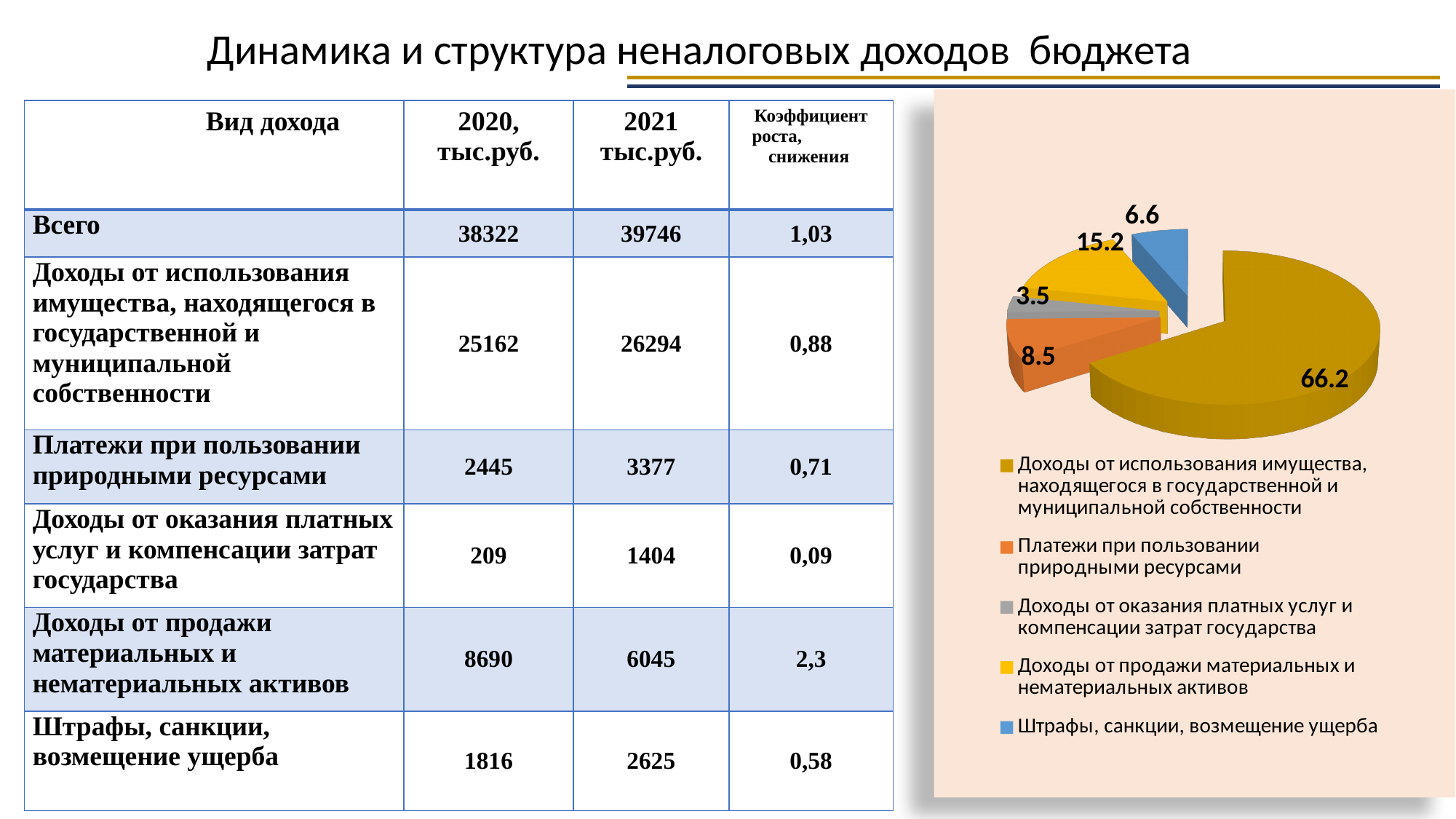

# Динамика и структура неналоговых доходов  бюджета (2019,2020

[unsupported chart]

| Вид дохода | 2020, тыс.руб. | 2021 тыс.руб. | Коэффициент роста, снижения |
| --- | --- | --- | --- |
| Всего | 38322 | 39746 | 1,03 |
| Доходы от использования имущества, находящегося в государственной и муниципальной собственности | 25162 | 26294 | 0,88 |
| Платежи при пользовании природными ресурсами | 2445 | 3377 | 0,71 |
| Доходы от оказания платных услуг и компенсации затрат государства | 209 | 1404 | 0,09 |
| Доходы от продажи материальных и нематериальных активов | 8690 | 6045 | 2,3 |
| Штрафы, санкции, возмещение ущерба | 1816 | 2625 | 0,58 |